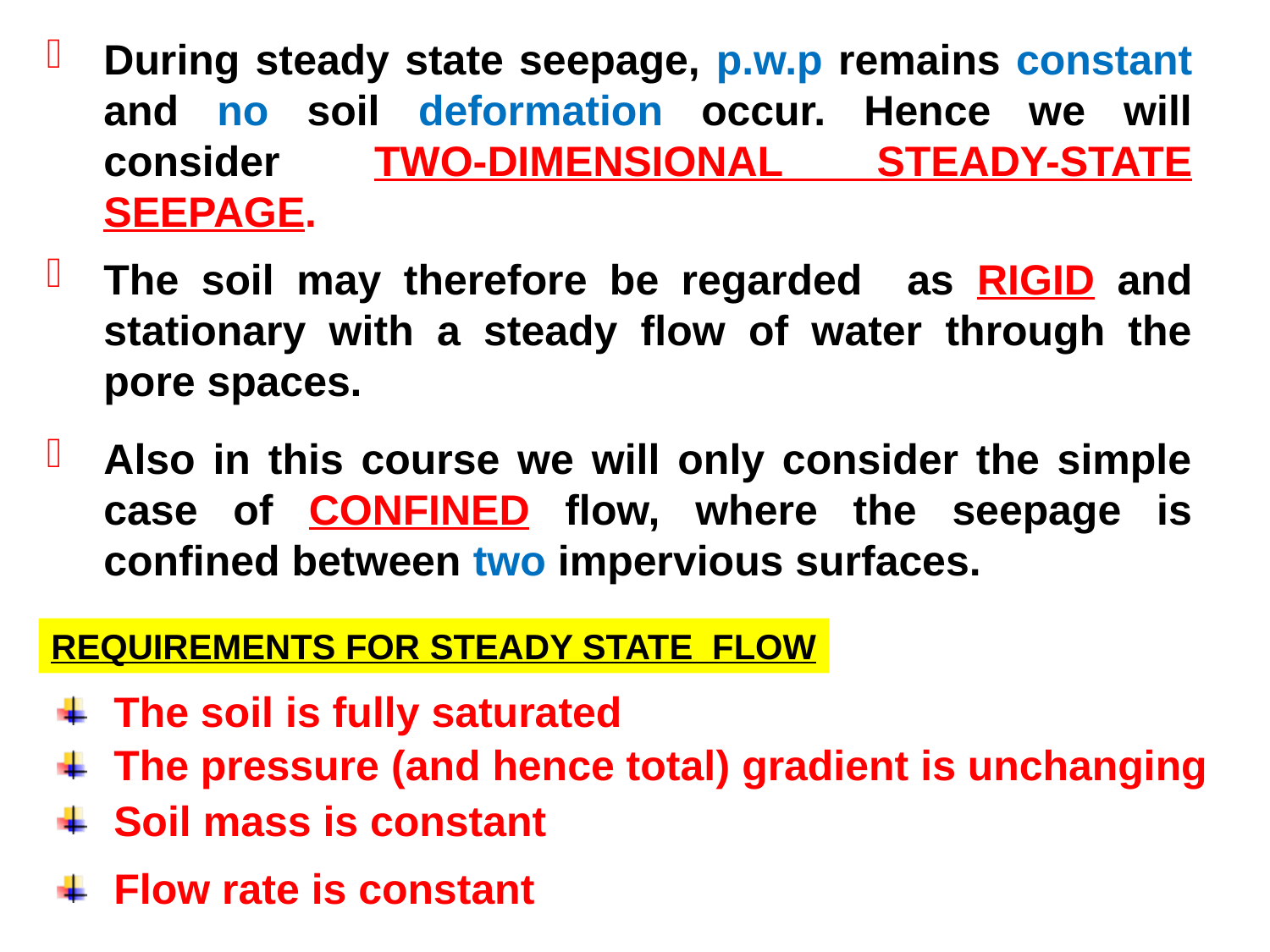

During steady state seepage, p.w.p remains constant and no soil deformation occur. Hence we will consider TWO-DIMENSIONAL STEADY-STATE SEEPAGE.
The soil may therefore be regarded  as RIGID and stationary with a steady flow of water through the pore spaces.
Also in this course we will only consider the simple case of CONFINED flow, where the seepage is confined between two impervious surfaces.
REQUIREMENTS FOR STEADY STATE  FLOW
The soil is fully saturated
The pressure (and hence total) gradient is unchanging
Soil mass is constant
Flow rate is constant